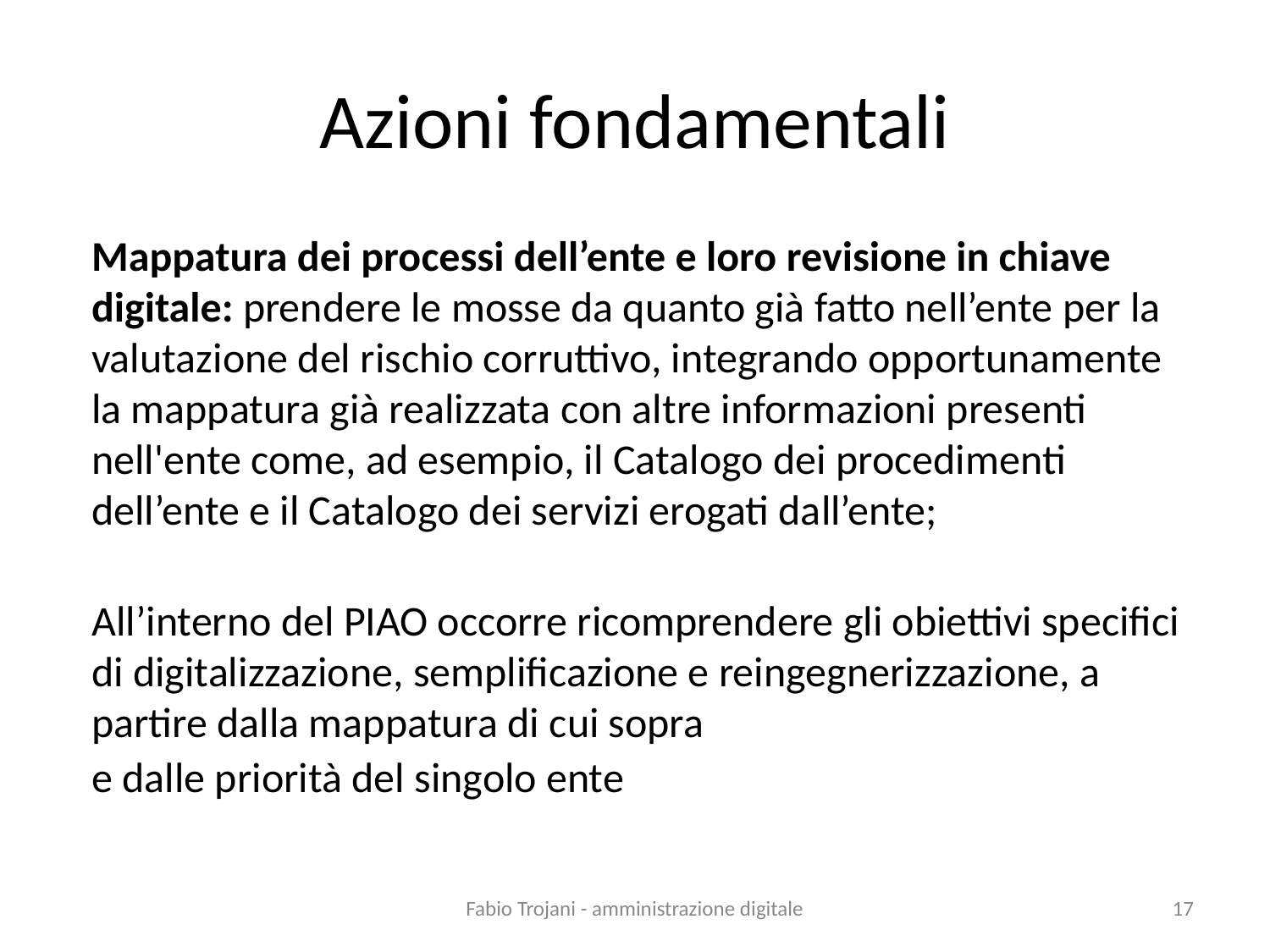

# Azioni fondamentali
Mappatura dei processi dell’ente e loro revisione in chiave digitale: prendere le mosse da quanto già fatto nell’ente per la valutazione del rischio corruttivo, integrando opportunamente la mappatura già realizzata con altre informazioni presenti nell'ente come, ad esempio, il Catalogo dei procedimenti dell’ente e il Catalogo dei servizi erogati dall’ente;

All’interno del PIAO occorre ricomprendere gli obiettivi specifici di digitalizzazione, semplificazione e reingegnerizzazione, a partire dalla mappatura di cui sopra
e dalle priorità del singolo ente
Fabio Trojani - amministrazione digitale
17